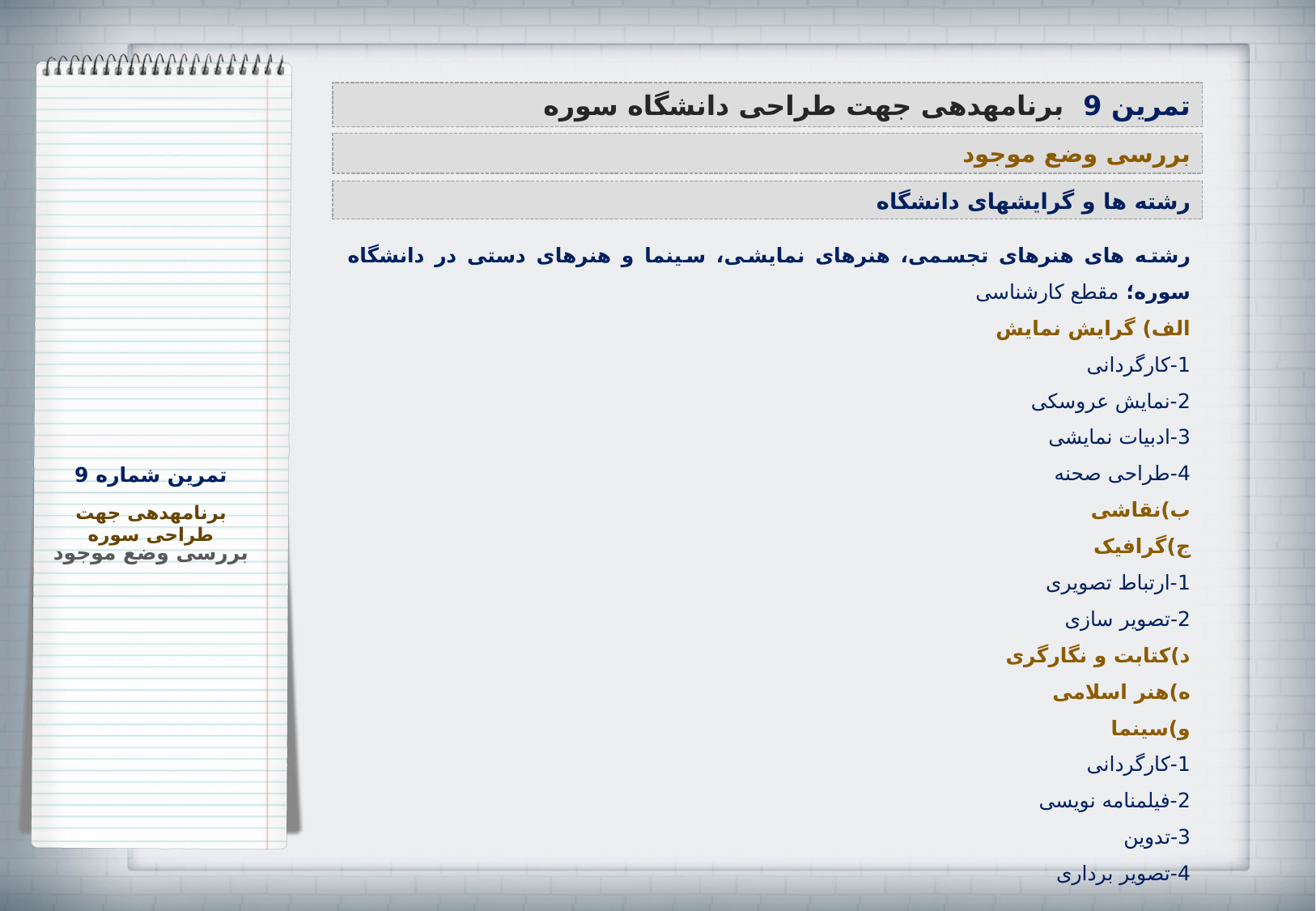

تمرین 9  برنامه‏دهی جهت طراحی دانشگاه سوره
بررسی وضع موجود
رشته ها و گرایش‏های دانشگاه
رشته های هنرهای تجسمی، هنرهای نمایشی، سینما و هنرهای دستی در دانشگاه سوره؛ مقطع کارشناسی
الف) گرایش نمایش
1-کارگردانی
2-نمایش عروسکی
3-ادبیات نمایشی
4-طراحی صحنه
ب)نقاشی
ج)گرافیک
1-ارتباط تصویری
2-تصویر سازی
د)کتابت و نگارگری
ه)هنر اسلامی
و)سینما
1-کارگردانی
2-فیلمنامه نویسی
3-تدوین
4-تصویر برداری
تمرین شماره 9
برنامه‏دهی جهت طراحی سوره
بررسی وضع موجود